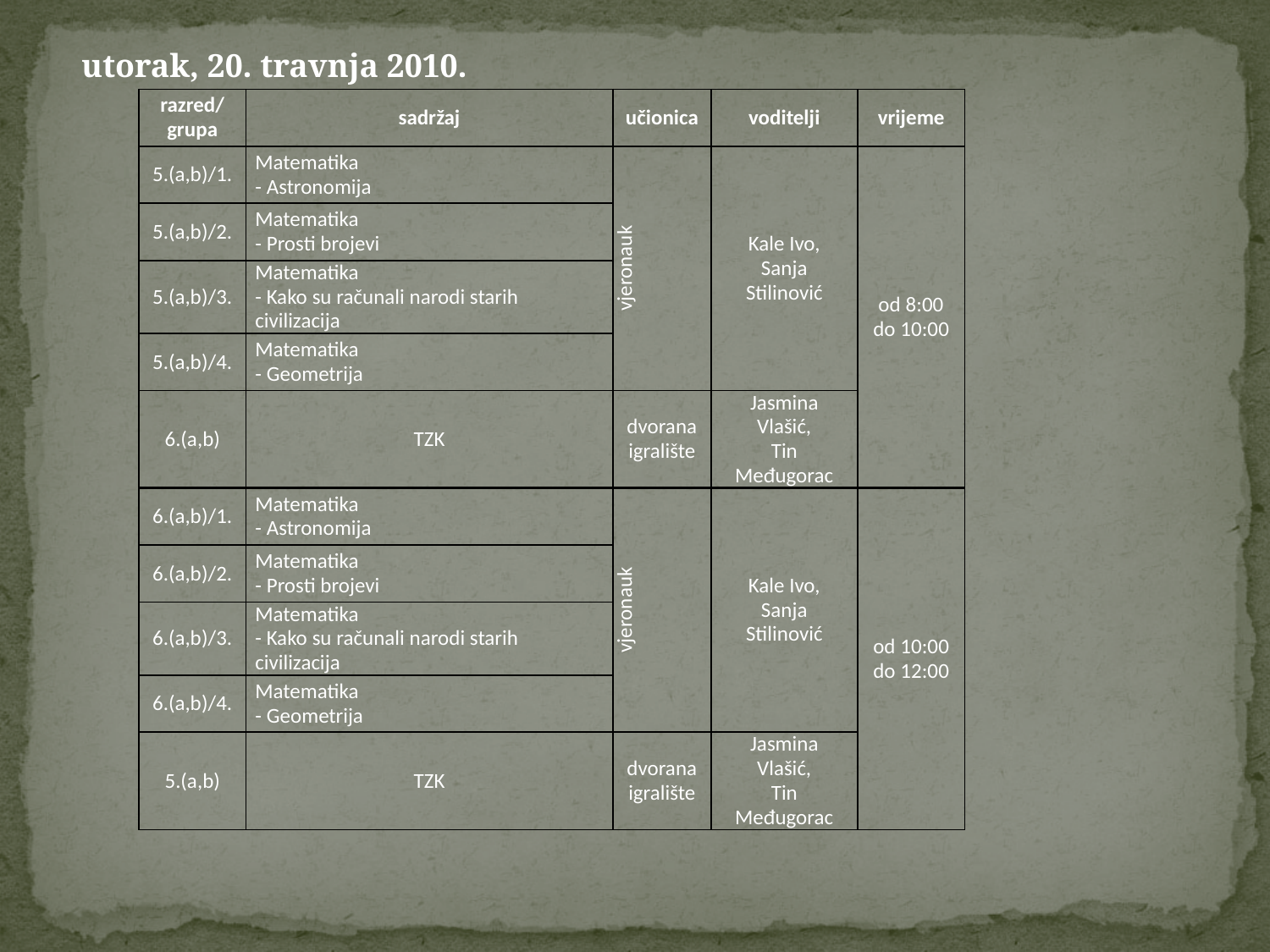

utorak, 20. travnja 2010.
| razred/ grupa | sadržaj | učionica | voditelji | vrijeme |
| --- | --- | --- | --- | --- |
| 5.(a,b)/1. | Matematika - Astronomija | vjeronauk | Kale Ivo, Sanja Stilinović | od 8:00 do 10:00 |
| 5.(a,b)/2. | Matematika - Prosti brojevi |  |  |  |
| 5.(a,b)/3. | Matematika - Kako su računali narodi starih civilizacija |  |  |  |
| 5.(a,b)/4. | Matematika - Geometrija |  |  |  |
| 6.(a,b) | TZK | dvorana igralište | Jasmina Vlašić, Tin Međugorac |  |
| 6.(a,b)/1. | Matematika - Astronomija | vjeronauk | Kale Ivo, Sanja Stilinović | od 10:00 do 12:00 |
| 6.(a,b)/2. | Matematika - Prosti brojevi |  |  |  |
| 6.(a,b)/3. | Matematika - Kako su računali narodi starih civilizacija |  |  |  |
| 6.(a,b)/4. | Matematika - Geometrija |  |  |  |
| 5.(a,b) | TZK | dvorana igralište | Jasmina Vlašić, Tin Međugorac |  |